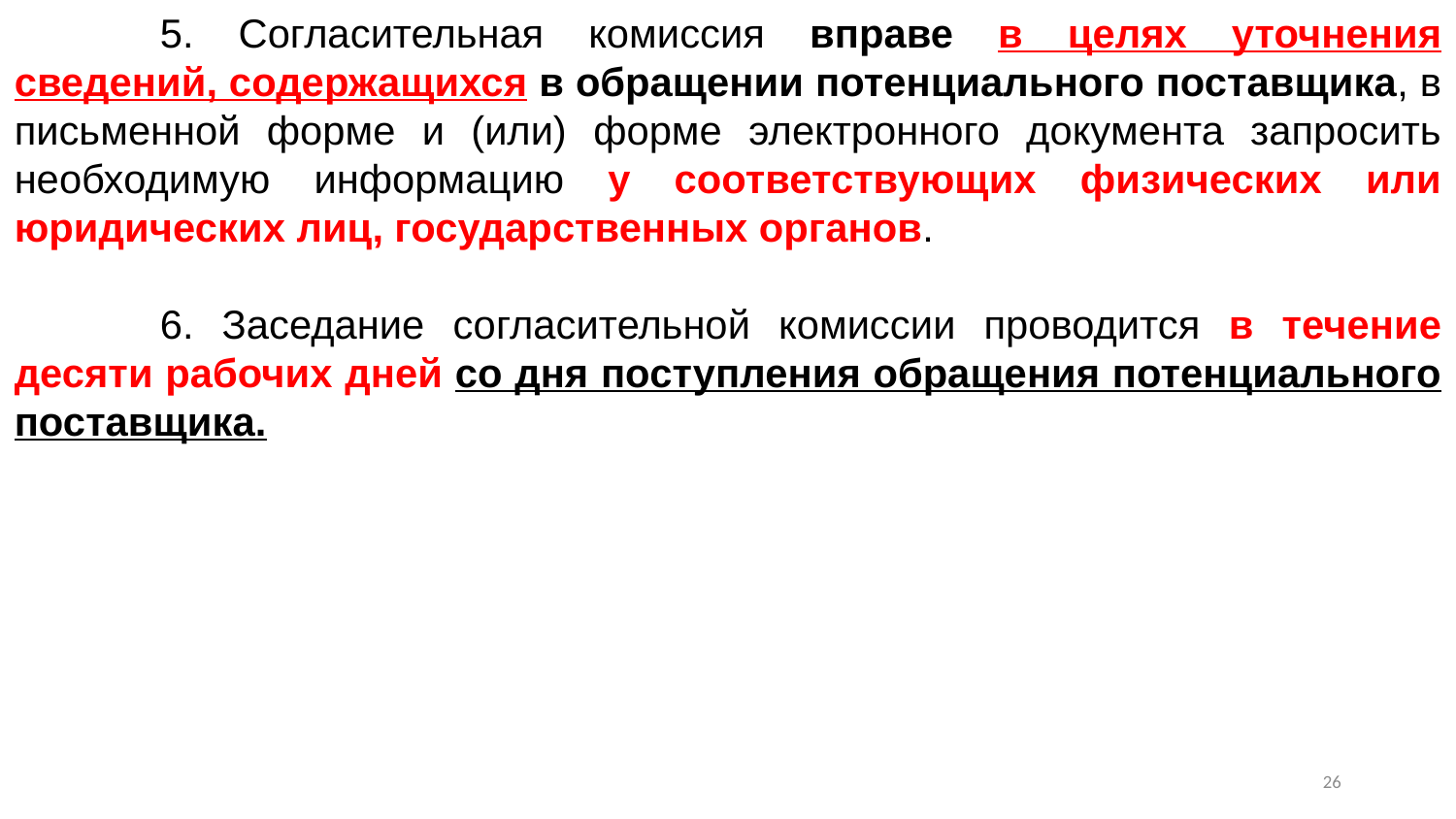

5. Согласительная комиссия вправе в целях уточнения сведений, содержащихся в обращении потенциального поставщика, в письменной форме и (или) форме электронного документа запросить необходимую информацию у соответствующих физических или юридических лиц, государственных органов.

	6. Заседание согласительной комиссии проводится в течение десяти рабочих дней со дня поступления обращения потенциального поставщика.
26